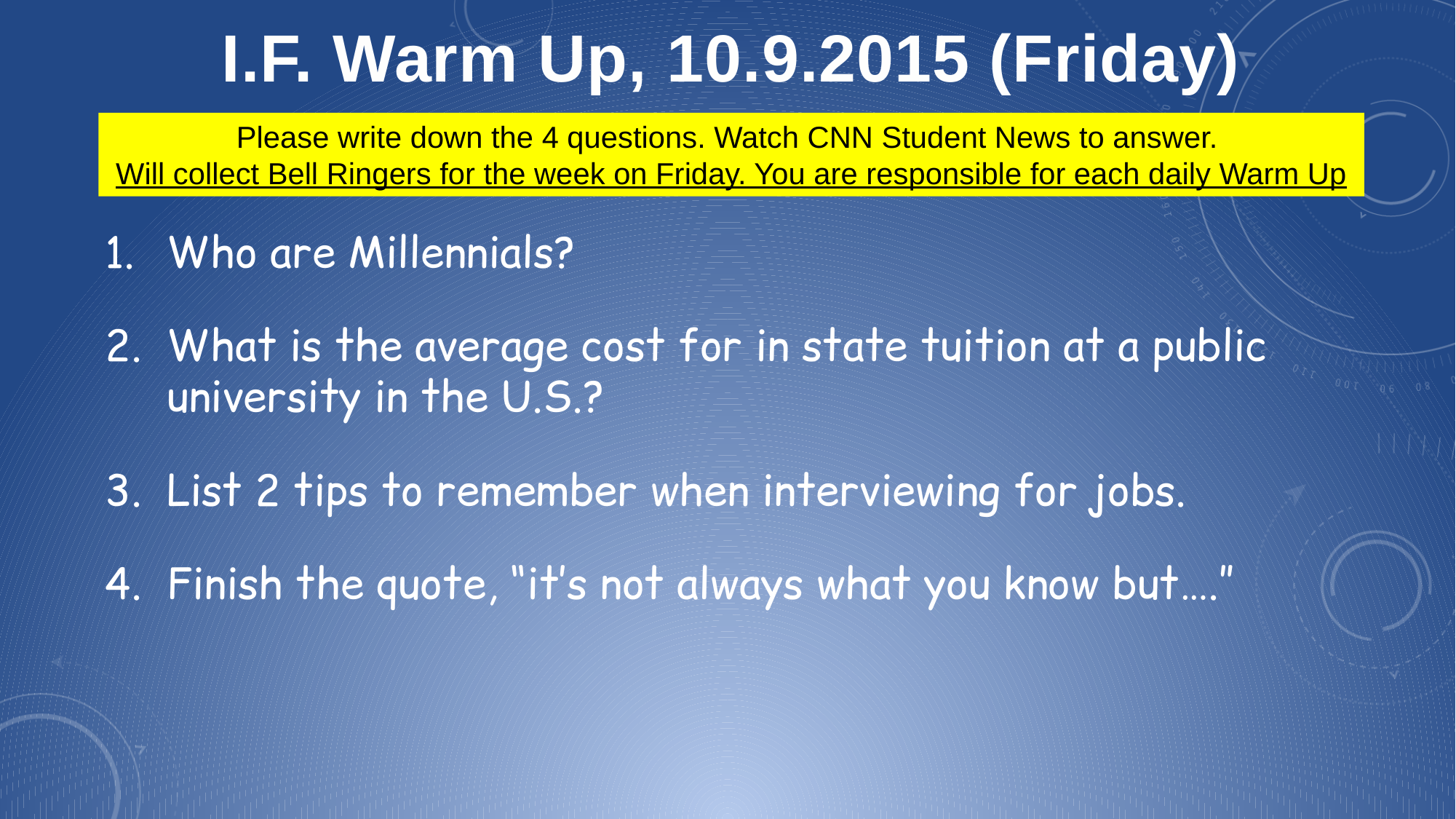

I.F. Warm Up, 10.9.2015 (Friday)
Please write down the 4 questions. Watch CNN Student News to answer.
Will collect Bell Ringers for the week on Friday. You are responsible for each daily Warm Up
Who are Millennials?
What is the average cost for in state tuition at a public university in the U.S.?
List 2 tips to remember when interviewing for jobs.
Finish the quote, “it’s not always what you know but….”